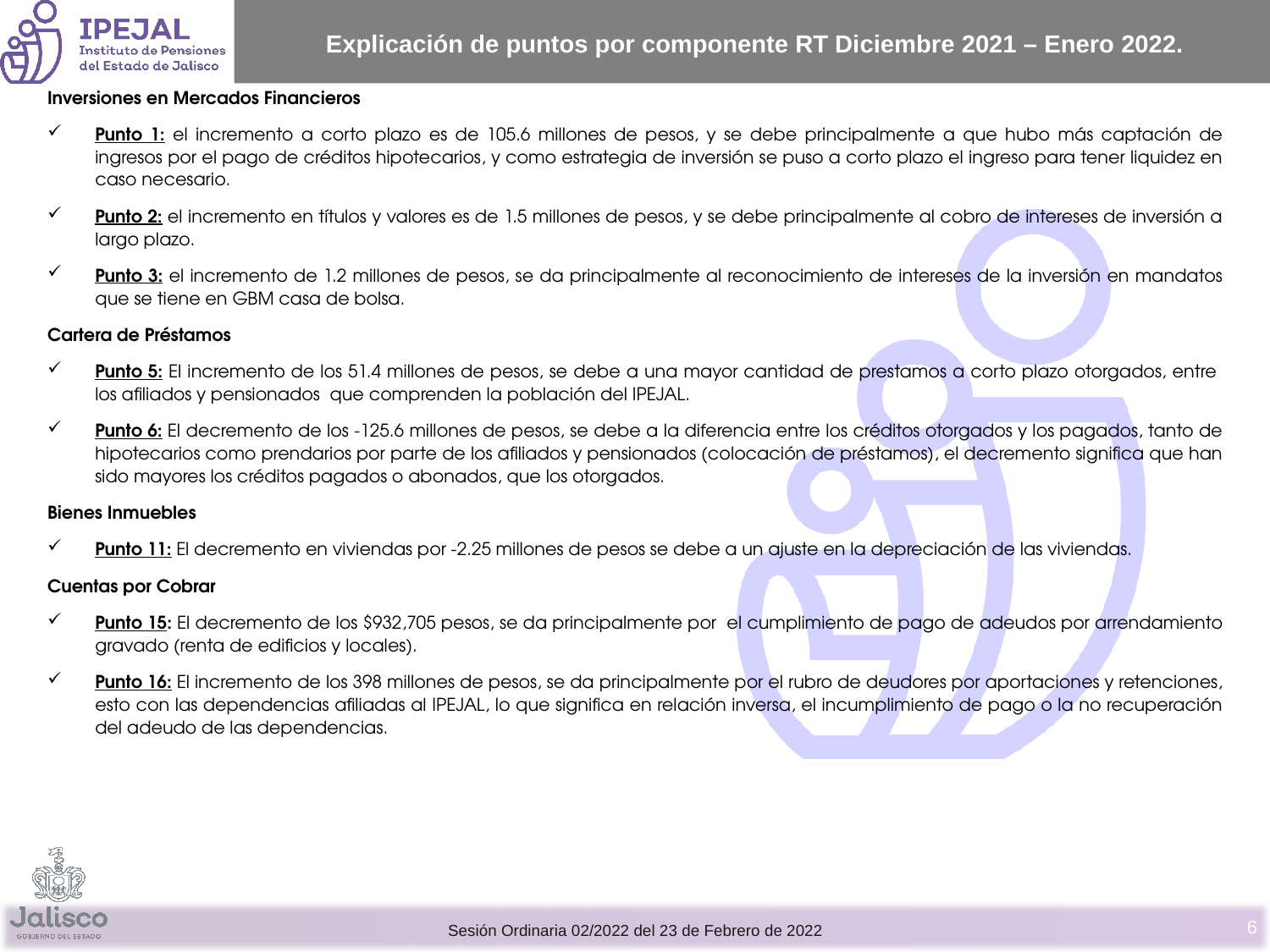

# Explicación de puntos por componente RT Diciembre 2021 – Enero 2022.
Inversiones en Mercados Financieros
Punto 1: el incremento a corto plazo es de 105.6 millones de pesos, y se debe principalmente a que hubo más captación de ingresos por el pago de créditos hipotecarios, y como estrategia de inversión se puso a corto plazo el ingreso para tener liquidez en caso necesario.
Punto 2: el incremento en títulos y valores es de 1.5 millones de pesos, y se debe principalmente al cobro de intereses de inversión a largo plazo.
Punto 3: el incremento de 1.2 millones de pesos, se da principalmente al reconocimiento de intereses de la inversión en mandatos que se tiene en GBM casa de bolsa.
Cartera de Préstamos
Punto 5: El incremento de los 51.4 millones de pesos, se debe a una mayor cantidad de prestamos a corto plazo otorgados, entre  los afiliados y pensionados  que comprenden la población del IPEJAL.
Punto 6: El decremento de los -125.6 millones de pesos, se debe a la diferencia entre los créditos otorgados y los pagados, tanto de hipotecarios como prendarios por parte de los afiliados y pensionados (colocación de préstamos), el decremento significa que han sido mayores los créditos pagados o abonados, que los otorgados.
Bienes Inmuebles
Punto 11: El decremento en viviendas por -2.25 millones de pesos se debe a un ajuste en la depreciación de las viviendas.
Cuentas por Cobrar
Punto 15: El decremento de los $932,705 pesos, se da principalmente por  el cumplimiento de pago de adeudos por arrendamiento gravado (renta de edificios y locales).
Punto 16: El incremento de los 398 millones de pesos, se da principalmente por el rubro de deudores por aportaciones y retenciones, esto con las dependencias afiliadas al IPEJAL, lo que significa en relación inversa, el incumplimiento de pago o la no recuperación del adeudo de las dependencias.
6
Sesión Ordinaria 02/2022 del 23 de Febrero de 2022